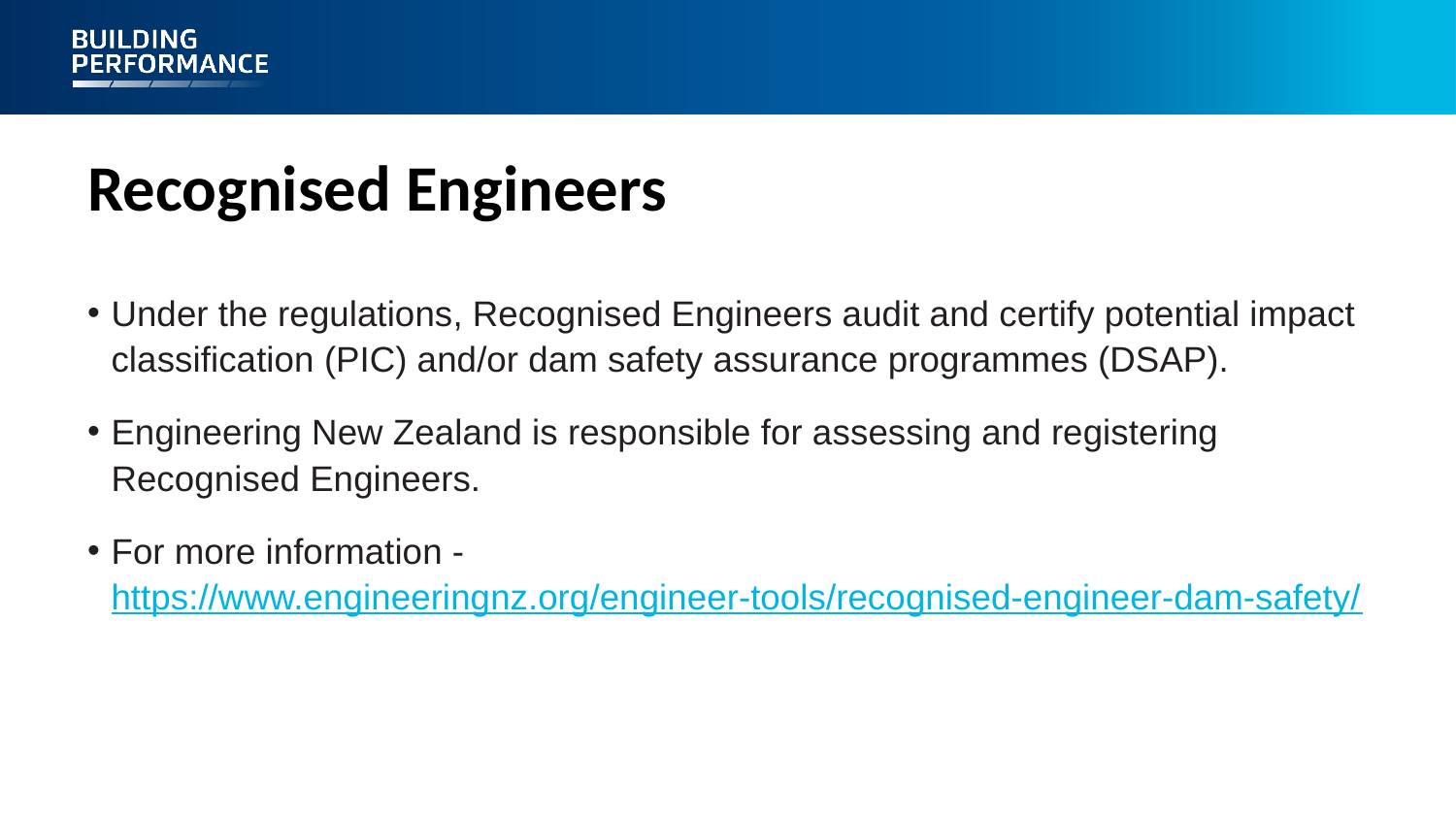

# Recognised Engineers
Under the regulations, Recognised Engineers audit and certify potential impact classification (PIC) and/or dam safety assurance programmes (DSAP).
Engineering New Zealand is responsible for assessing and registering Recognised Engineers.
For more information - https://www.engineeringnz.org/engineer-tools/recognised-engineer-dam-safety/